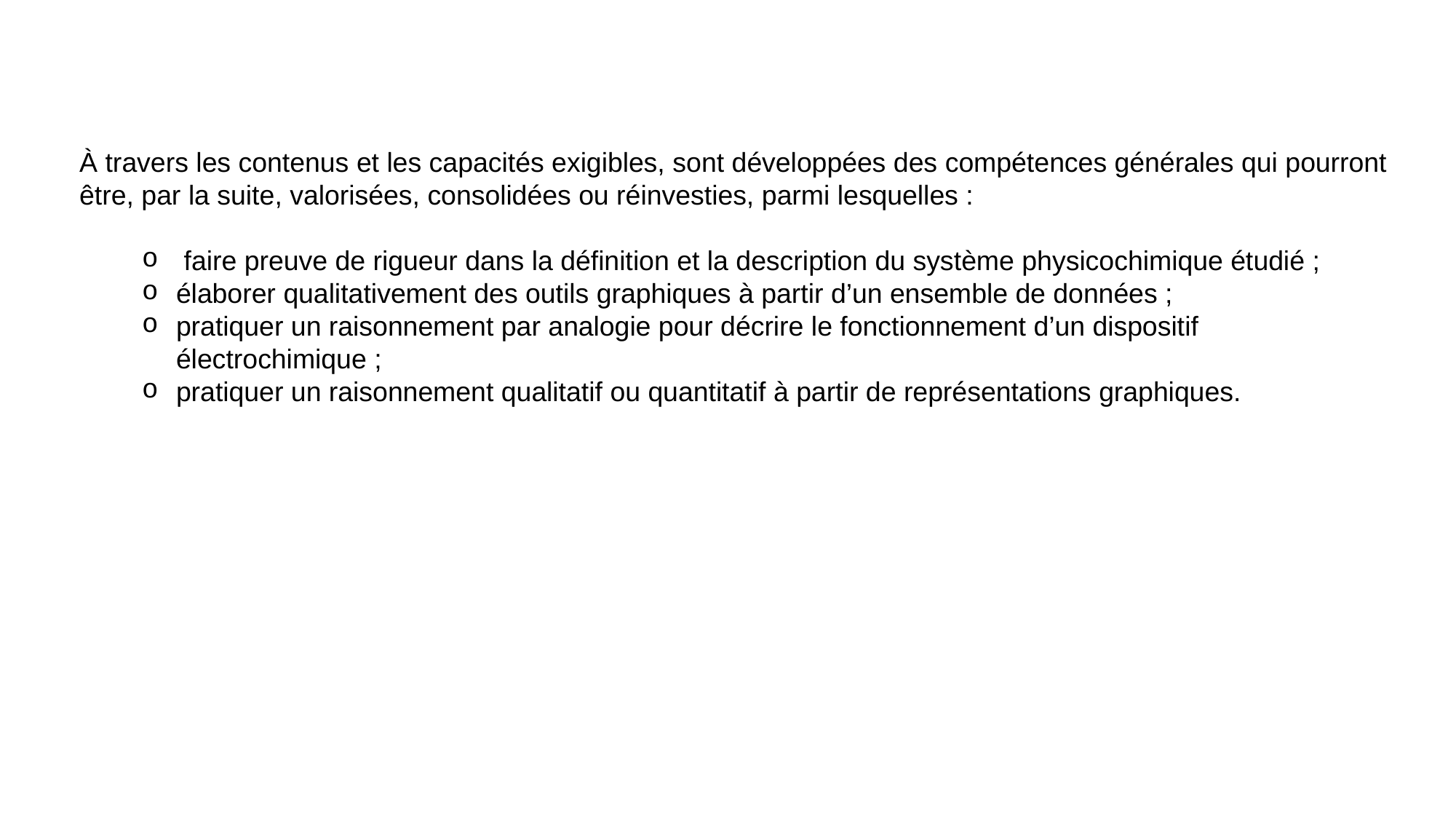

À travers les contenus et les capacités exigibles, sont développées des compétences générales qui pourront être, par la suite, valorisées, consolidées ou réinvesties, parmi lesquelles :

 faire preuve de rigueur dans la définition et la description du système physicochimique étudié ;
élaborer qualitativement des outils graphiques à partir d’un ensemble de données ;
pratiquer un raisonnement par analogie pour décrire le fonctionnement d’un dispositif électrochimique ;
pratiquer un raisonnement qualitatif ou quantitatif à partir de représentations graphiques.